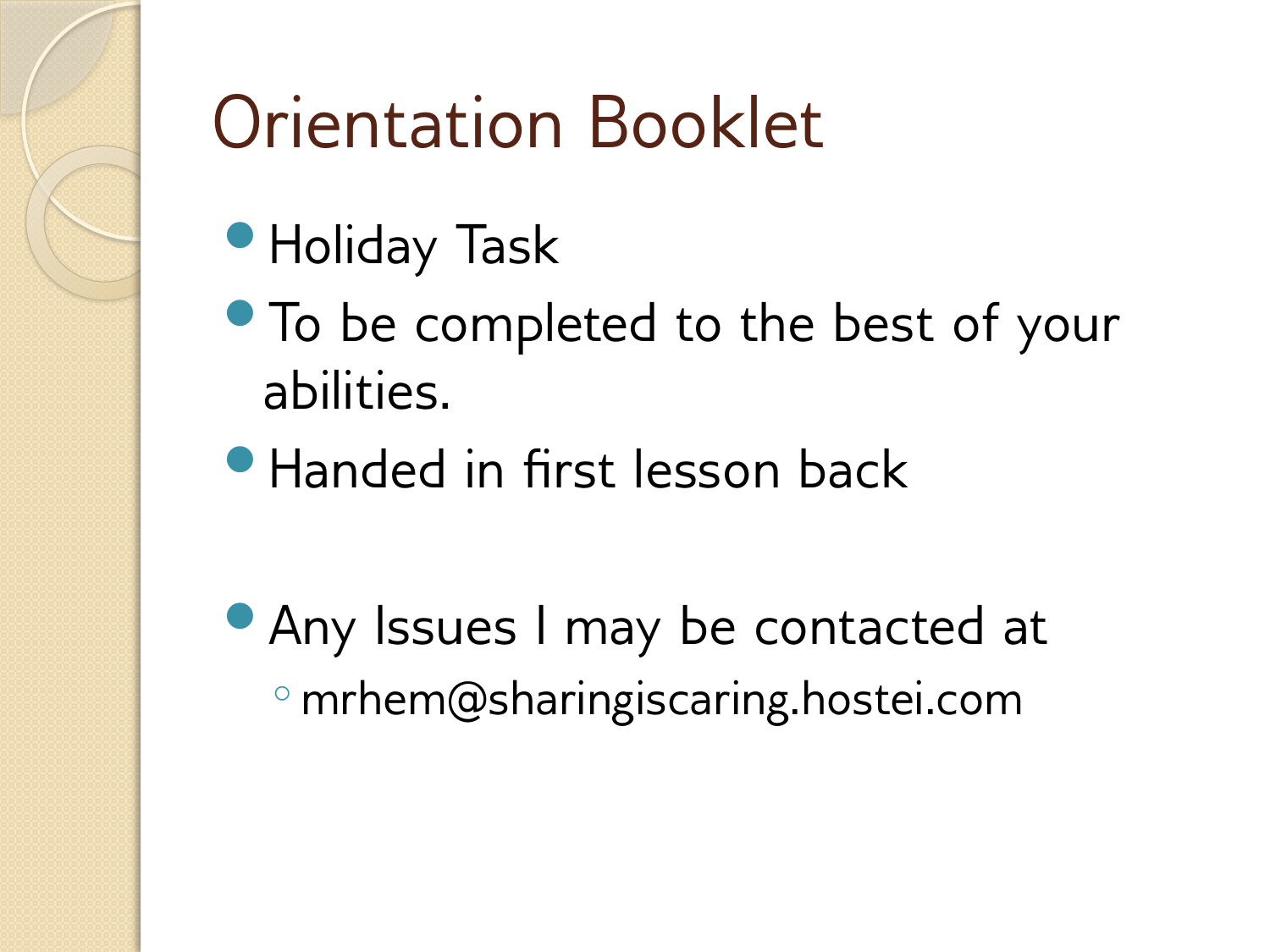

# Orientation Booklet
Holiday Task
To be completed to the best of your abilities.
Handed in first lesson back

Any Issues I may be contacted at
mrhem@sharingiscaring.hostei.com